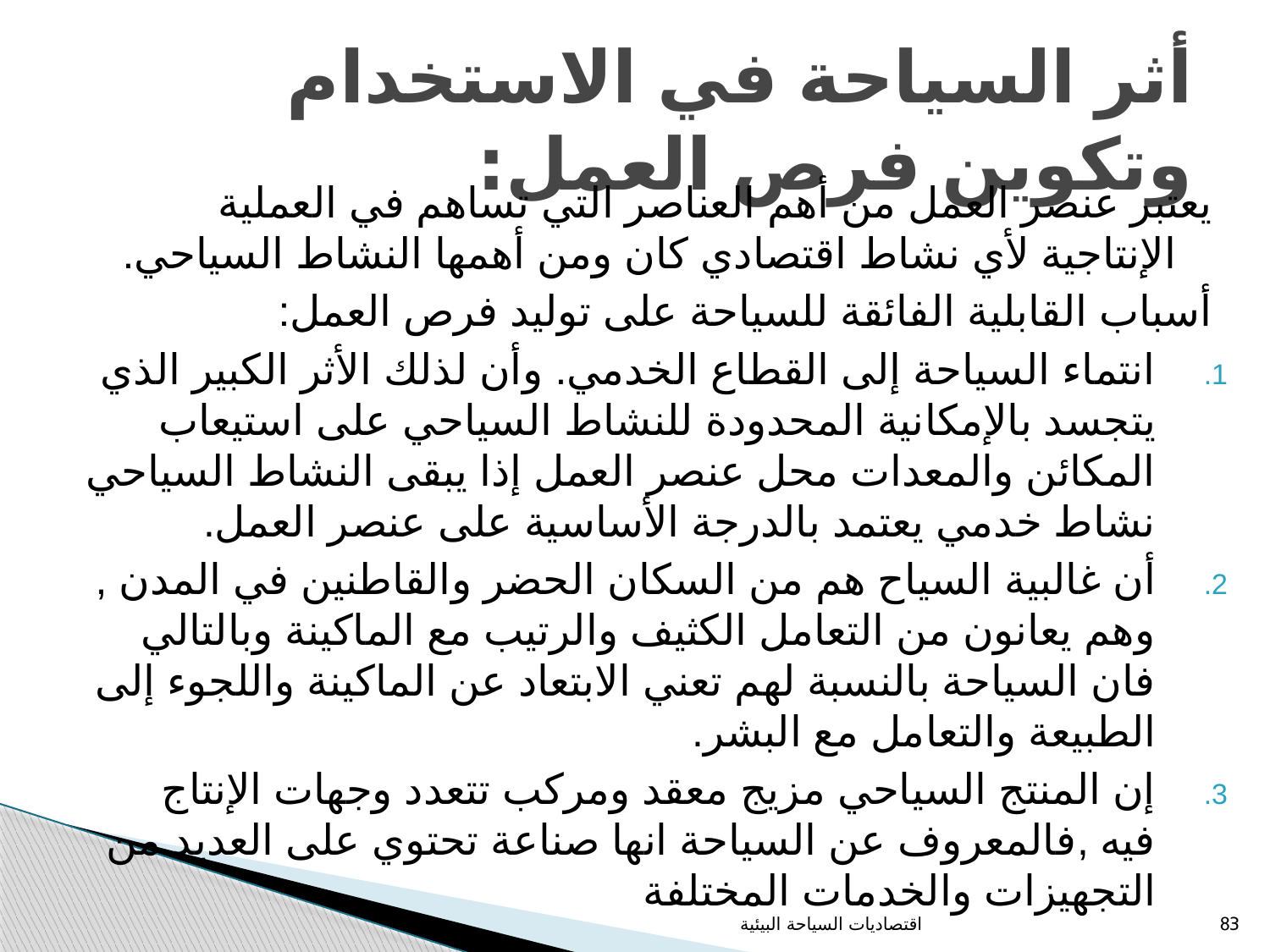

# أثر السياحة في الاستخدام وتكوين فرص العمل:
يعتبر عنصر العمل من أهم العناصر التي تساهم في العملية الإنتاجية لأي نشاط اقتصادي كان ومن أهمها النشاط السياحي.
أسباب القابلية الفائقة للسياحة على توليد فرص العمل:
انتماء السياحة إلى القطاع الخدمي. وأن لذلك الأثر الكبير الذي يتجسد بالإمكانية المحدودة للنشاط السياحي على استيعاب المكائن والمعدات محل عنصر العمل إذا يبقى النشاط السياحي نشاط خدمي يعتمد بالدرجة الأساسية على عنصر العمل.
أن غالبية السياح هم من السكان الحضر والقاطنين في المدن , وهم يعانون من التعامل الكثيف والرتيب مع الماكينة وبالتالي فان السياحة بالنسبة لهم تعني الابتعاد عن الماكينة واللجوء إلى الطبيعة والتعامل مع البشر.
إن المنتج السياحي مزيج معقد ومركب تتعدد وجهات الإنتاج فيه ,فالمعروف عن السياحة انها صناعة تحتوي على العديد من التجهيزات والخدمات المختلفة
اقتصاديات السياحة البيئية
83